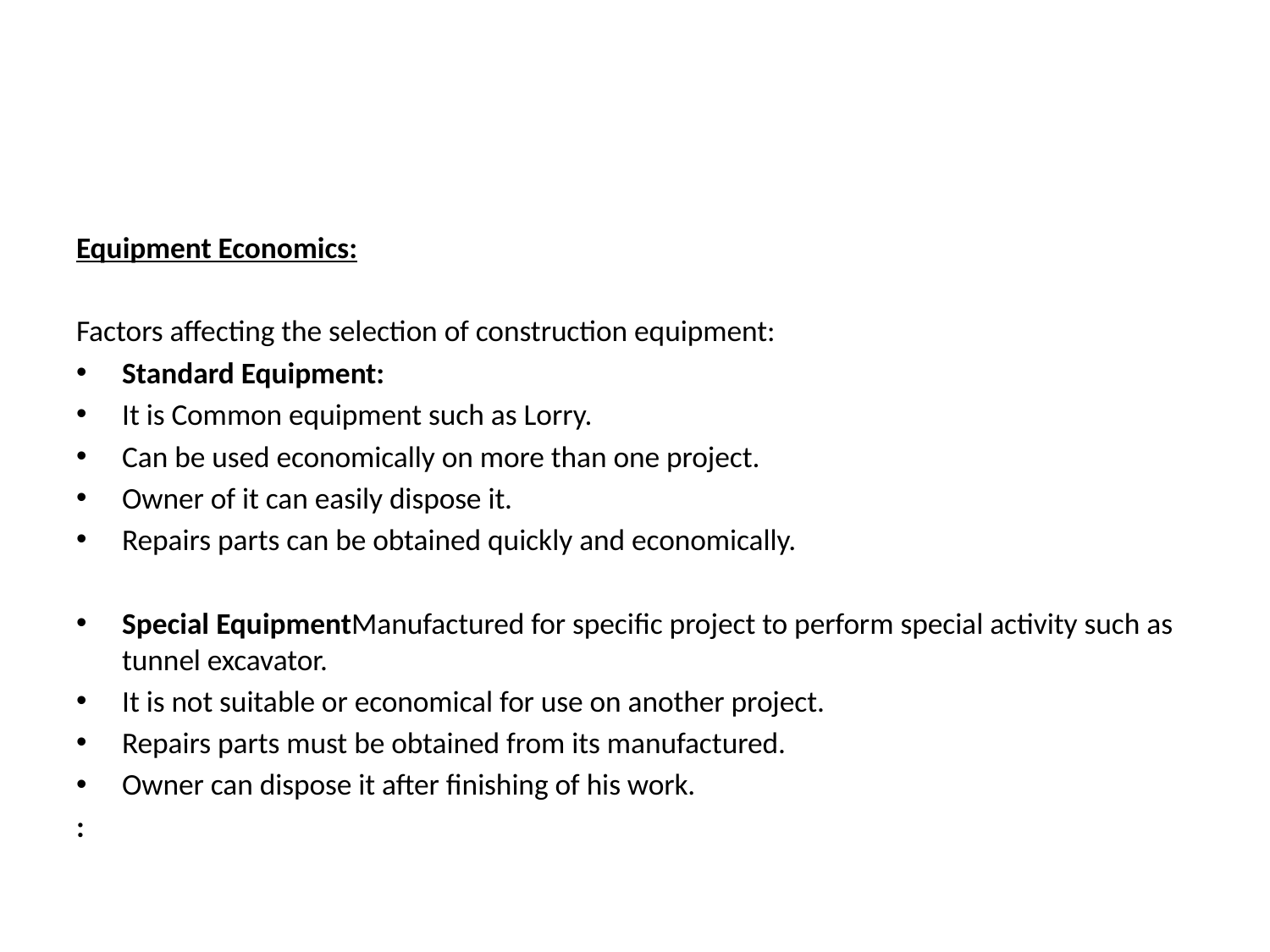

#
Equipment Economics:

Factors affecting the selection of construction equipment:
Standard Equipment:
It is Common equipment such as Lorry.
Can be used economically on more than one project.
Owner of it can easily dispose it.
Repairs parts can be obtained quickly and economically.

Special EquipmentManufactured for specific project to perform special activity such as tunnel excavator.
It is not suitable or economical for use on another project.
Repairs parts must be obtained from its manufactured.
Owner can dispose it after finishing of his work.
: